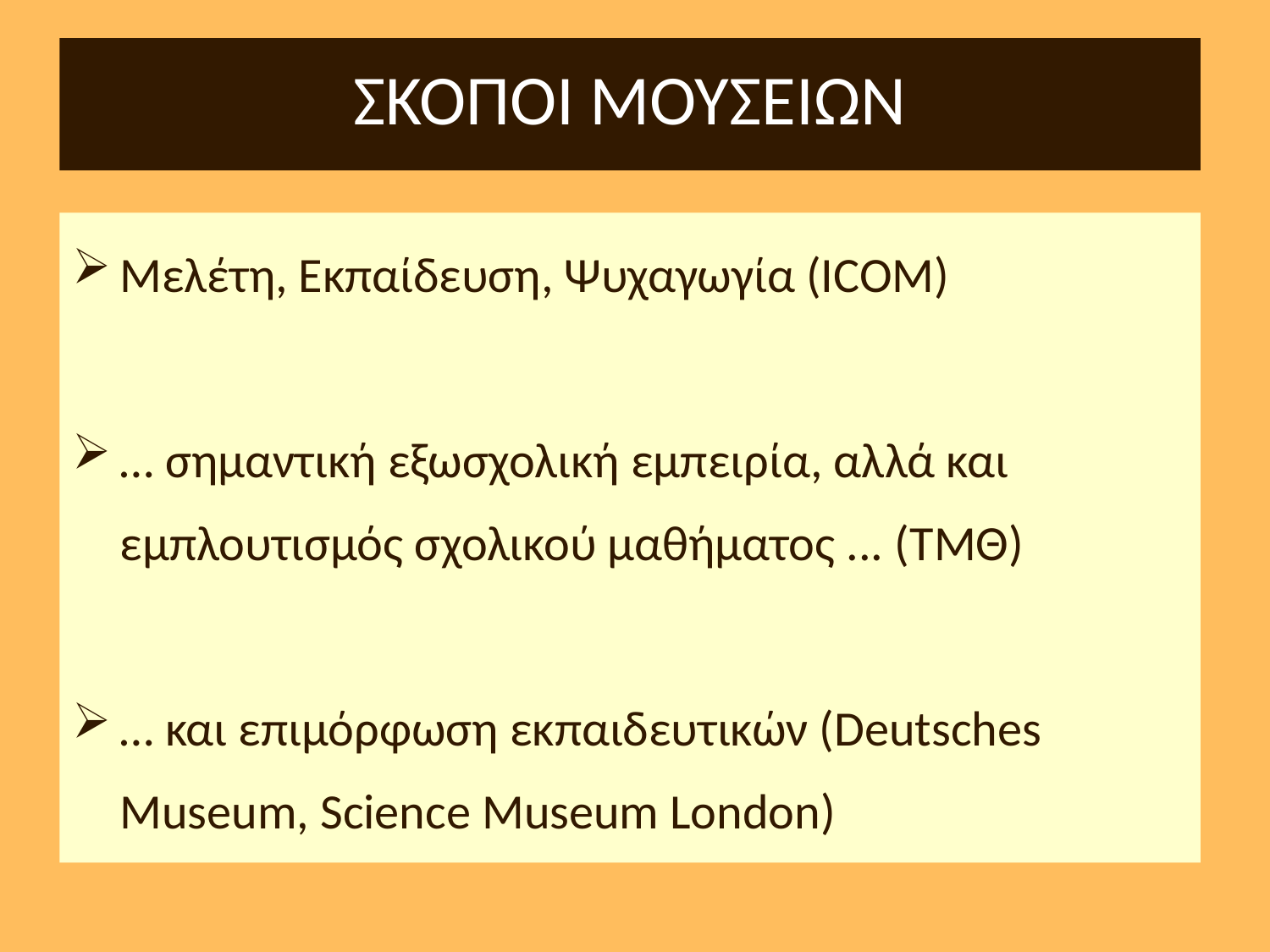

# ΣΚΟΠΟΙ ΜΟΥΣΕΙΩΝ
Μελέτη, Εκπαίδευση, Ψυχαγωγία (ICOM)

… σημαντική εξωσχολική εμπειρία, αλλά και εμπλουτισμός σχολικού μαθήματος ... (ΤΜΘ)

… και επιμόρφωση εκπαιδευτικών (Deutsches Museum, Science Museum London)